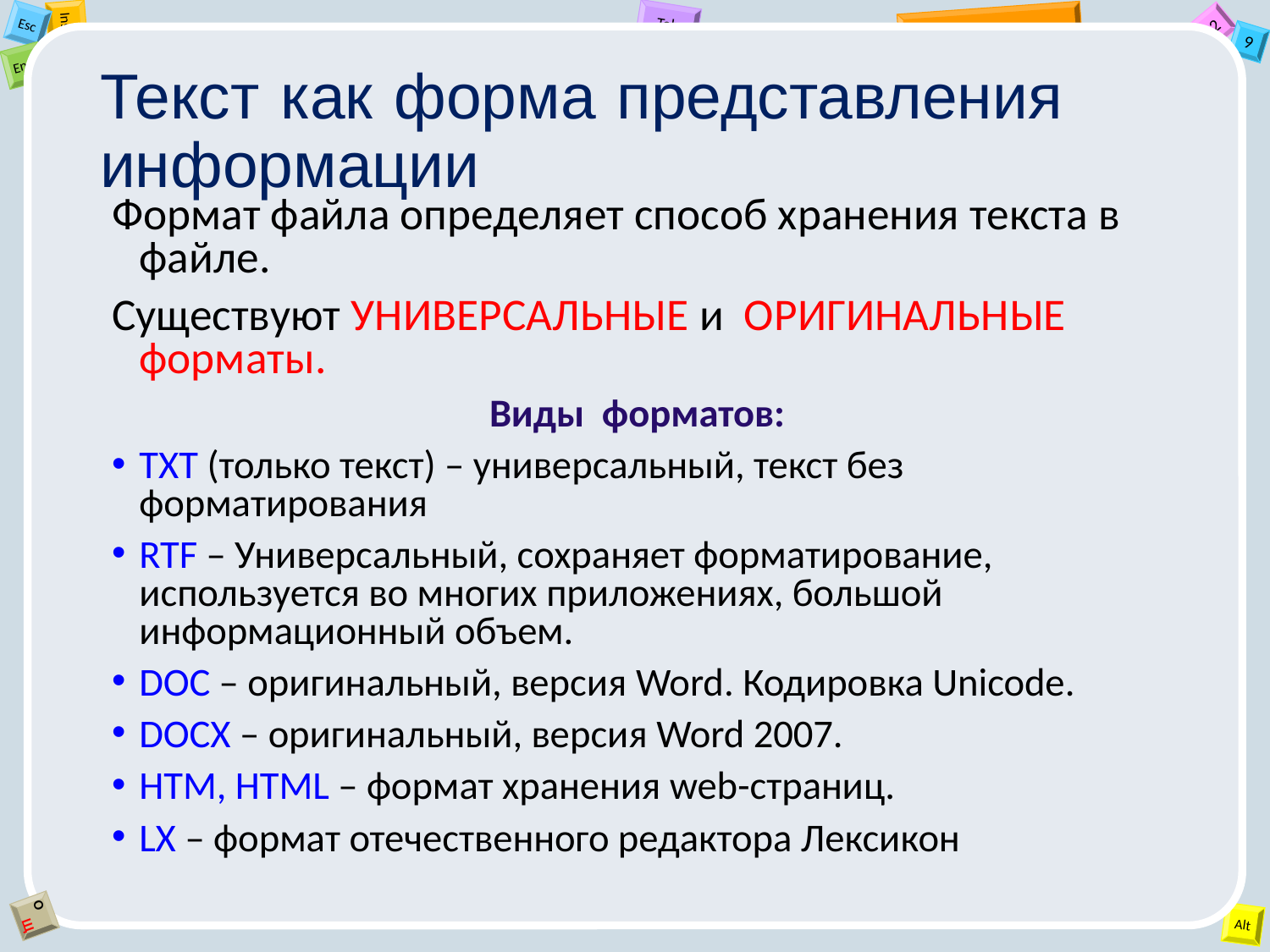

# Текст как форма представления информации
Формат файла определяет способ хранения текста в файле.
Существуют УНИВЕРСАЛЬНЫЕ и  ОРИГИНАЛЬНЫЕ форматы.
Виды  форматов:
TXT (только текст) – универсальный, текст без форматирования
RTF – Универсальный, сохраняет форматирование, используется во многих приложениях, большой информационный объем.
DOC – оригинальный, версия Word. Кодировка Unicode.
DOCX – оригинальный, версия Word 2007.
HTM, HTML – формат хранения web-страниц.
LX – формат отечественного редактора Лексикон